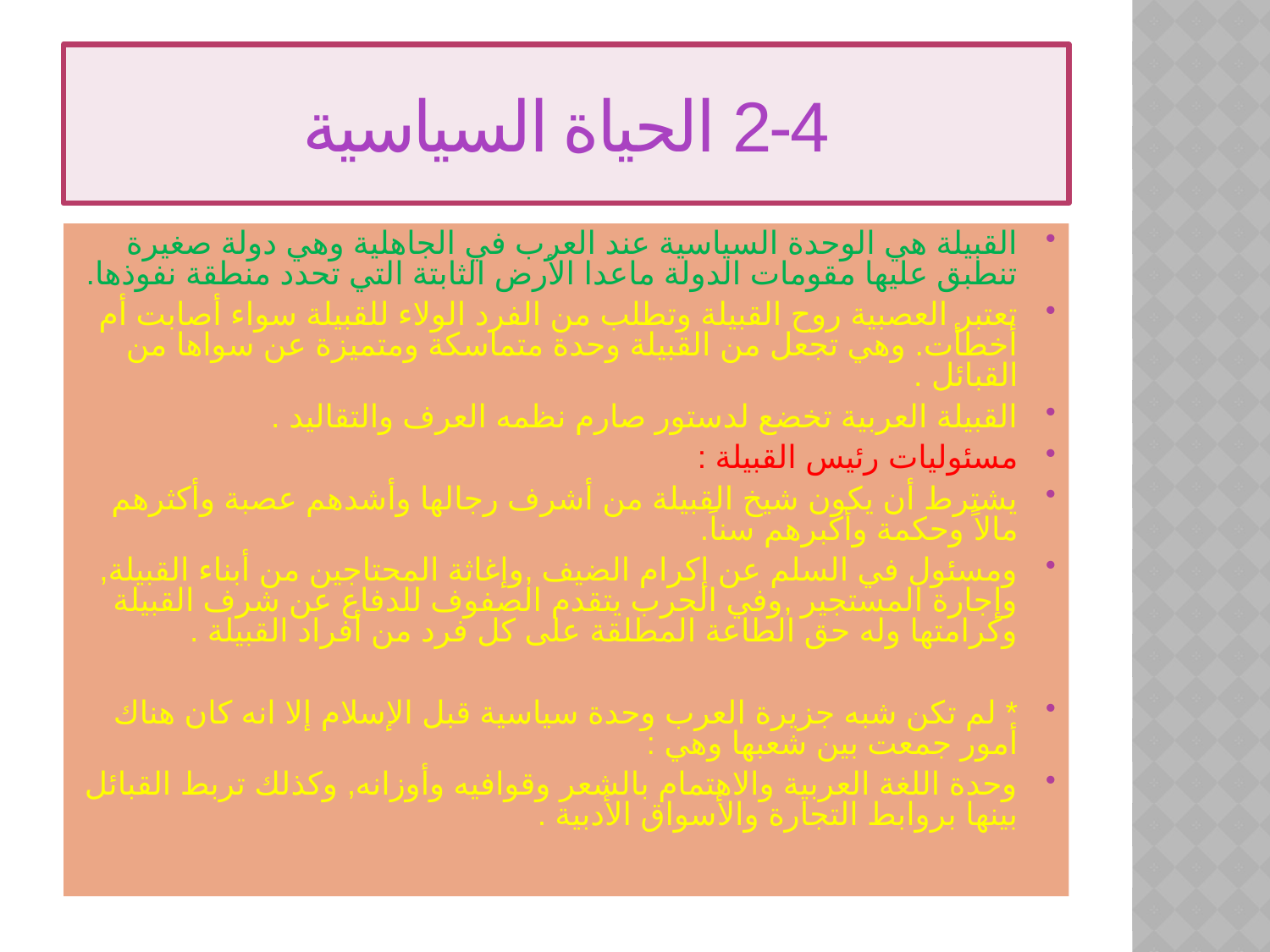

# 2-4 الحياة السياسية
القبيلة هي الوحدة السياسية عند العرب في الجاهلية وهي دولة صغيرة تنطبق عليها مقومات الدولة ماعدا الأرض الثابتة التي تحدد منطقة نفوذها.
تعتبر العصبية روح القبيلة وتطلب من الفرد الولاء للقبيلة سواء أصابت أم أخطأت. وهي تجعل من القبيلة وحدة متماسكة ومتميزة عن سواها من القبائل .
القبيلة العربية تخضع لدستور صارم نظمه العرف والتقاليد .
مسئوليات رئيس القبيلة :
يشترط أن يكون شيخ القبيلة من أشرف رجالها وأشدهم عصبة وأكثرهم مالاً وحكمة وأكبرهم سناً.
ومسئول في السلم عن إكرام الضيف ,وإغاثة المحتاجين من أبناء القبيلة, وإجارة المستجير ,وفي الحرب يتقدم الصفوف للدفاع عن شرف القبيلة وكرامتها وله حق الطاعة المطلقة على كل فرد من أفراد القبيلة .

* لم تكن شبه جزيرة العرب وحدة سياسية قبل الإسلام إلا انه كان هناك أمور جمعت بين شعبها وهي :
وحدة اللغة العربية والاهتمام بالشعر وقوافيه وأوزانه, وكذلك تربط القبائل بينها بروابط التجارة والأسواق الأدبية .